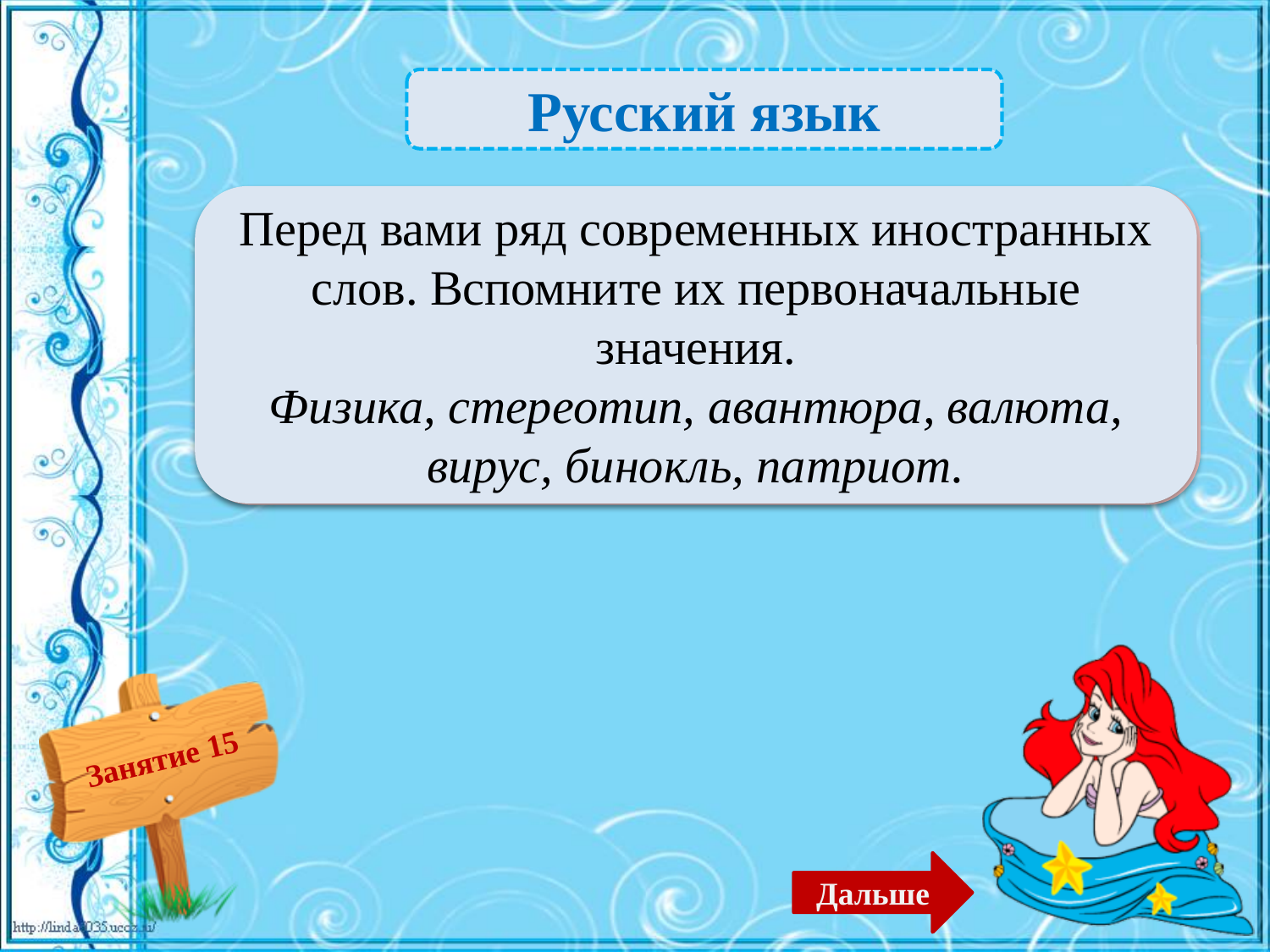

Русский язык
Перед вами ряд современных иностранных слов. Вспомните их первоначальные значения.
Физика, стереотип, авантюра, валюта, вирус, бинокль, патриот.

 Физика- (греч.)природа; стереотип-(греч.) отпечаток; авантюра-(франц.) приключение;
валюта-(итал.)цена;вирус-(лат.)яд; бинокль-(лат.) 2 глаза;патриот-(греч.)земляк – 4б.
Дальше